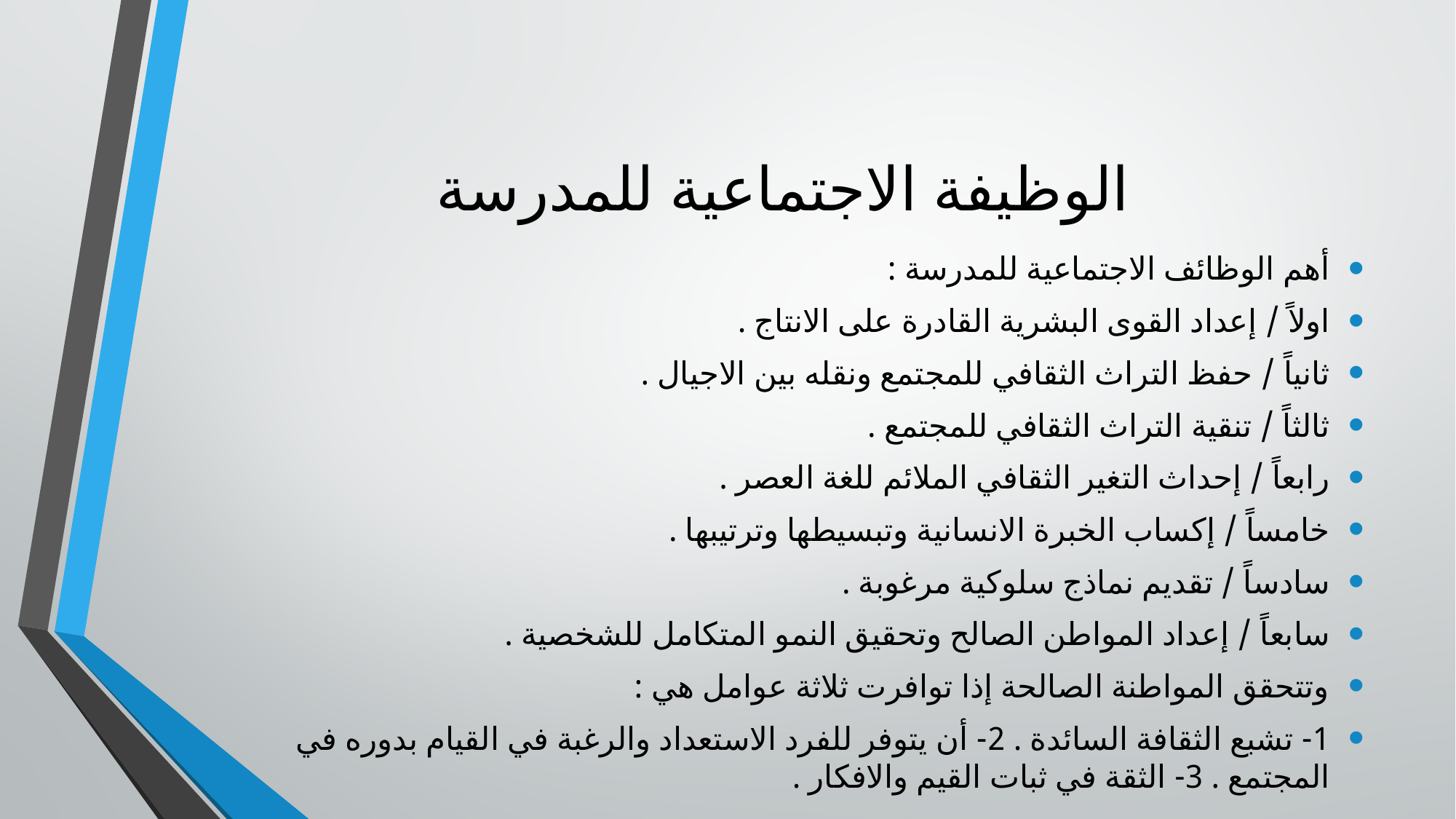

# الوظيفة الاجتماعية للمدرسة
أهم الوظائف الاجتماعية للمدرسة :
اولاً / إعداد القوى البشرية القادرة على الانتاج .
ثانياً / حفظ التراث الثقافي للمجتمع ونقله بين الاجيال .
ثالثاً / تنقية التراث الثقافي للمجتمع .
رابعاً / إحداث التغير الثقافي الملائم للغة العصر .
خامساً / إكساب الخبرة الانسانية وتبسيطها وترتيبها .
سادساً / تقديم نماذج سلوكية مرغوبة .
سابعاً / إعداد المواطن الصالح وتحقيق النمو المتكامل للشخصية .
وتتحقق المواطنة الصالحة إذا توافرت ثلاثة عوامل هي :
1- تشبع الثقافة السائدة . 2- أن يتوفر للفرد الاستعداد والرغبة في القيام بدوره في المجتمع . 3- الثقة في ثبات القيم والافكار .